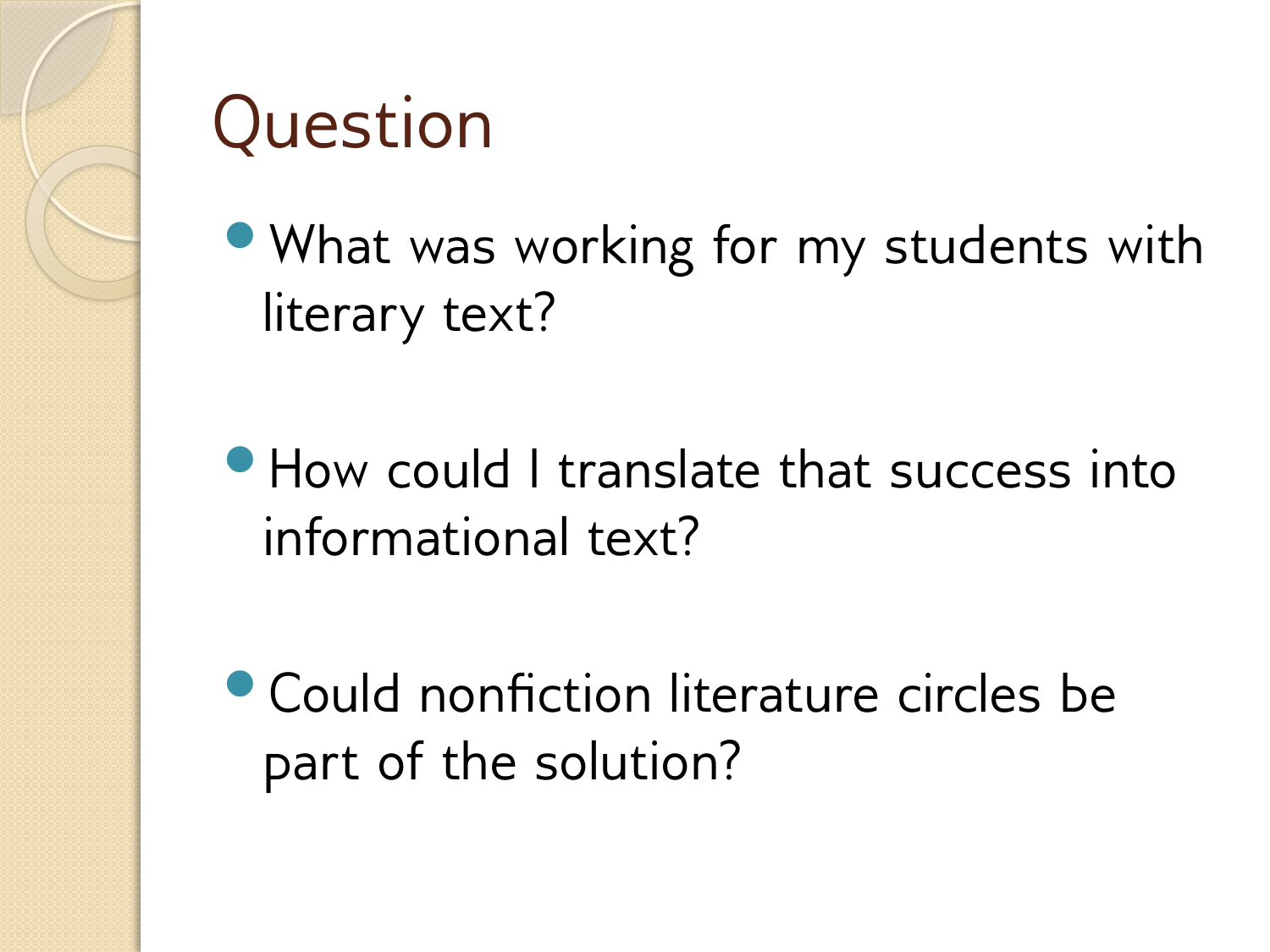

# Question
What was working for my students with literary text?

How could I translate that success into informational text?

Could nonfiction literature circles be part of the solution?